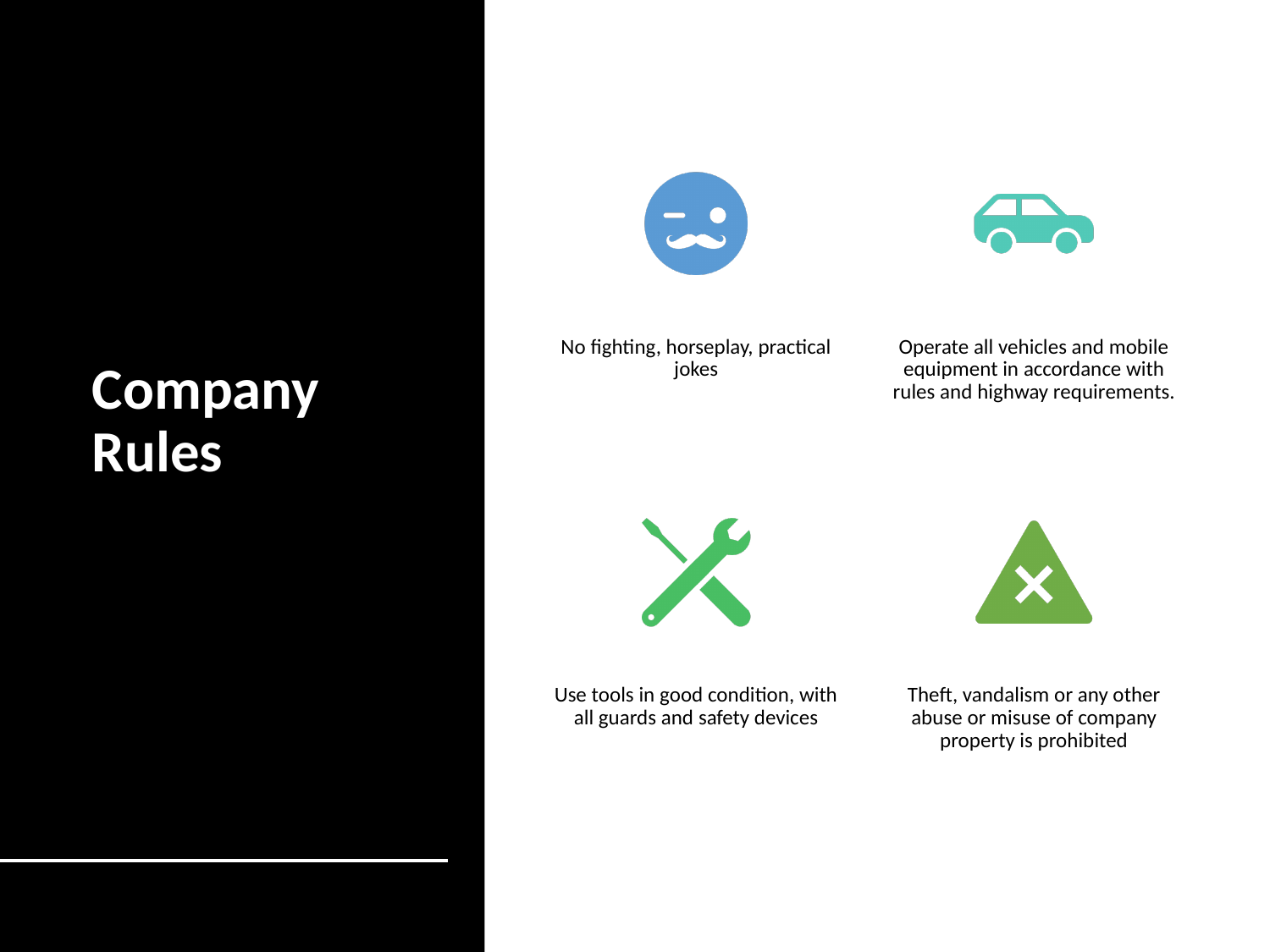

# Company Rules
No fighting, horseplay, practical jokes
Operate all vehicles and mobile equipment in accordance with rules and highway requirements.
Use tools in good condition, with all guards and safety devices
Theft, vandalism or any other abuse or misuse of company property is prohibited